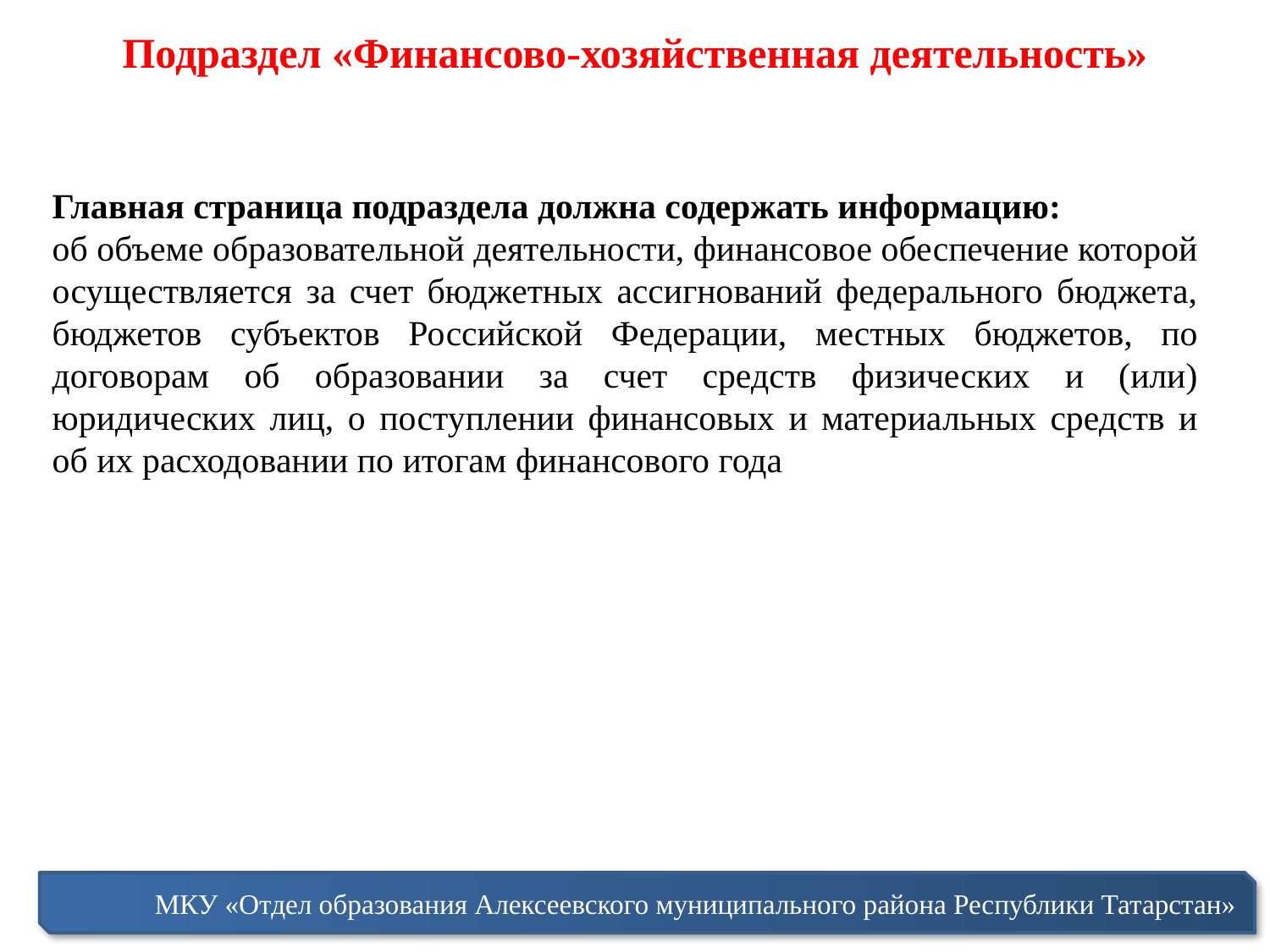

Подраздел «Финансово-хозяйственная деятельность»
Главная страница подраздела должна содержать информацию:
об объеме образовательной деятельности, финансовое обеспечение которой осуществляется за счет бюджетных ассигнований федерального бюджета, бюджетов субъектов Российской Федерации, местных бюджетов, по договорам об образовании за счет средств физических и (или) юридических лиц, о поступлении финансовых и материальных средств и об их расходовании по итогам финансового года

МКУ «Отдел образования Алексеевского муниципального района Республики Татарстан»